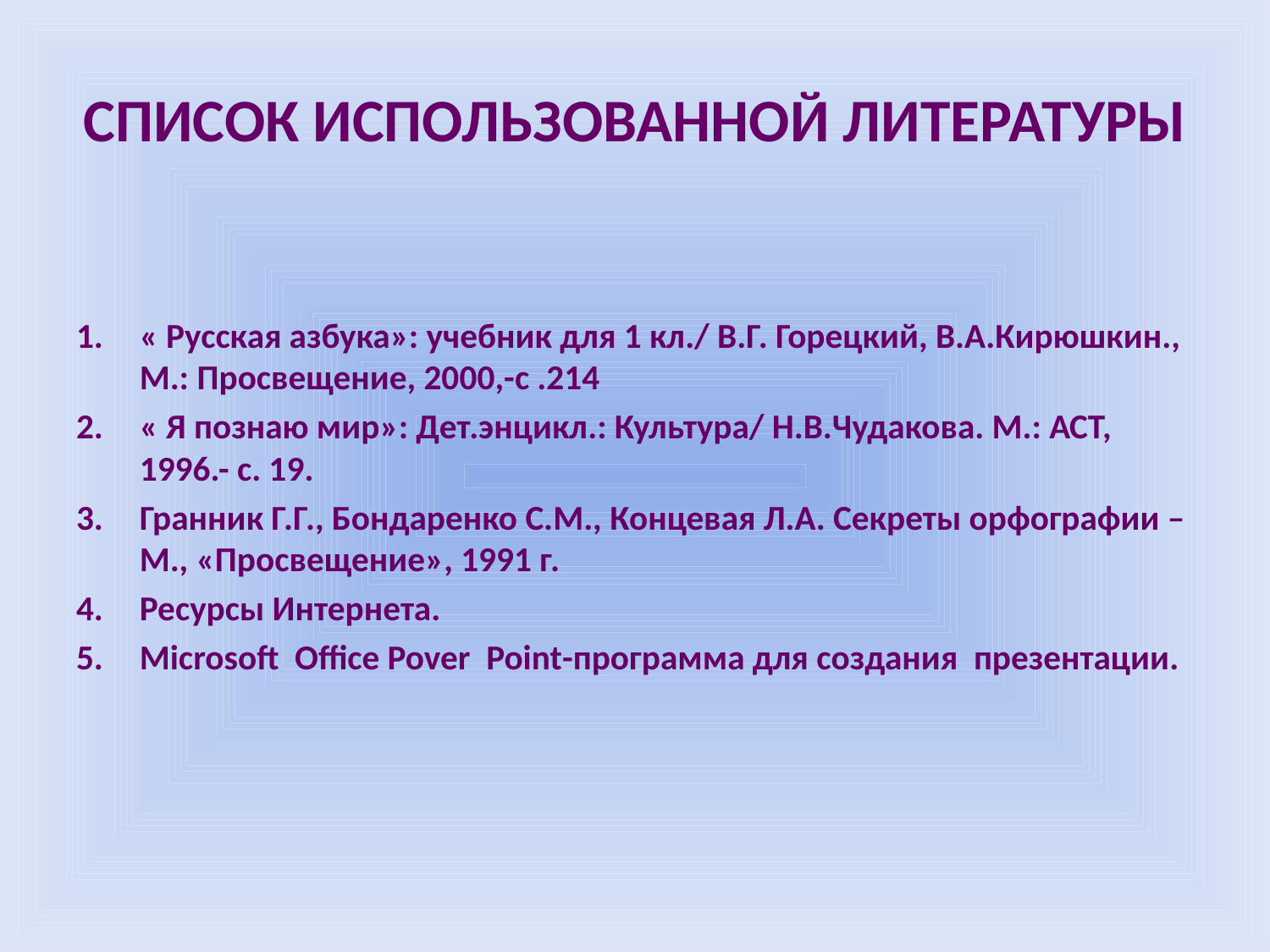

# СПИСОК ИСПОЛЬЗОВАННОЙ ЛИТЕРАТУРЫ
« Русская азбука»: учебник для 1 кл./ В.Г. Горецкий, В.А.Кирюшкин., М.: Просвещение, 2000,-с .214
« Я познаю мир»: Дет.энцикл.: Культура/ Н.В.Чудакова. М.: АСТ, 1996.- с. 19.
Гранник Г.Г., Бондаренко С.М., Концевая Л.А. Секреты орфографии – М., «Просвещение», 1991 г.
Ресурсы Интернета.
Microsoft  Office Pover  Point-программа для создания  презентации.